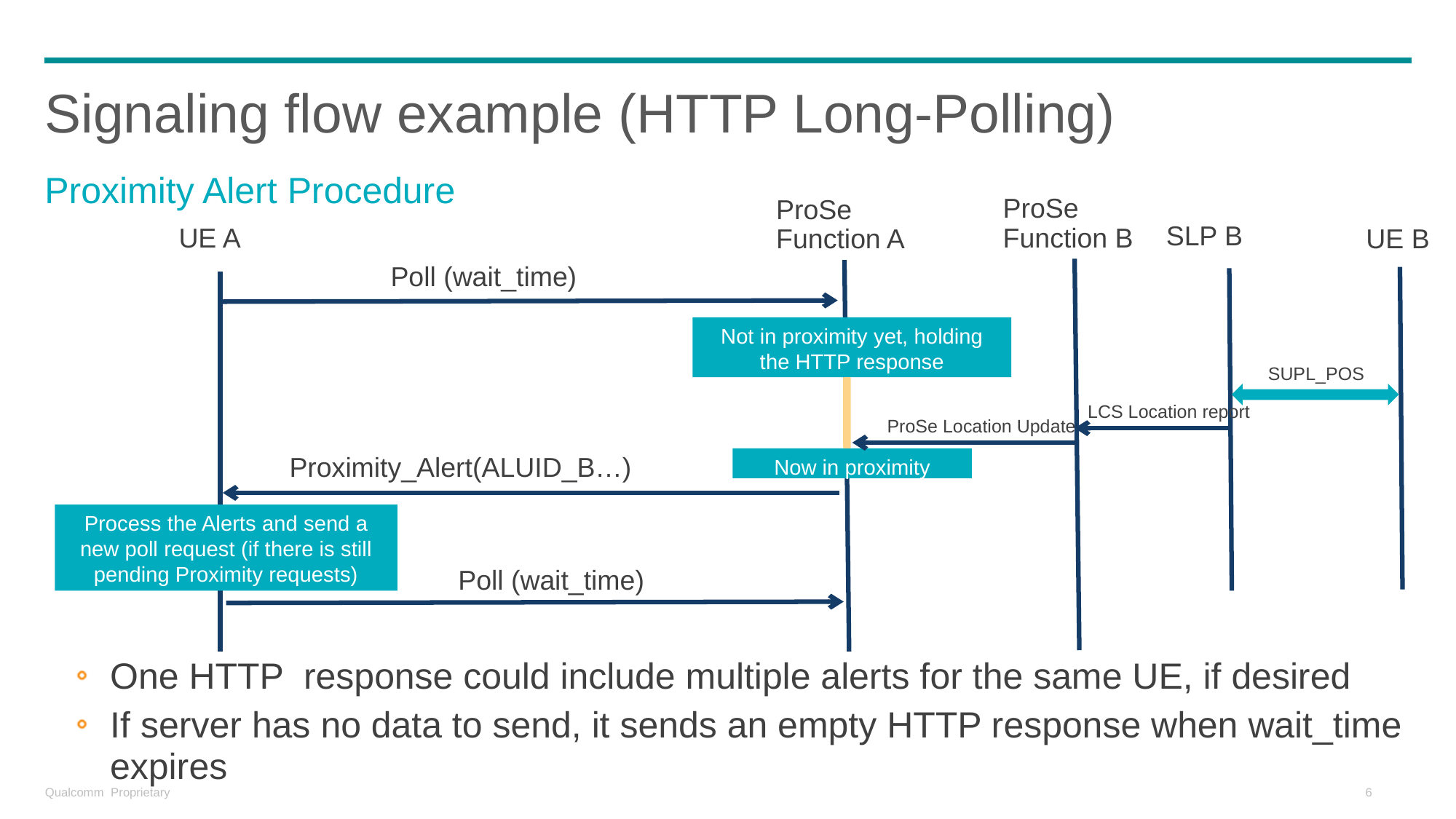

# Signaling flow example (HTTP Long-Polling)
Proximity Alert Procedure
ProSe Function B
ProSe Function A
SLP B
UE A
UE B
Poll (wait_time)
Not in proximity yet, holding the HTTP response
SUPL_POS

LCS Location report
ProSe Location Update
Proximity_Alert(ALUID_B…)
Now in proximity
Process the Alerts and send a new poll request (if there is still pending Proximity requests)
Poll (wait_time)
One HTTP  response could include multiple alerts for the same UE, if desired
If server has no data to send, it sends an empty HTTP response when wait_time expires